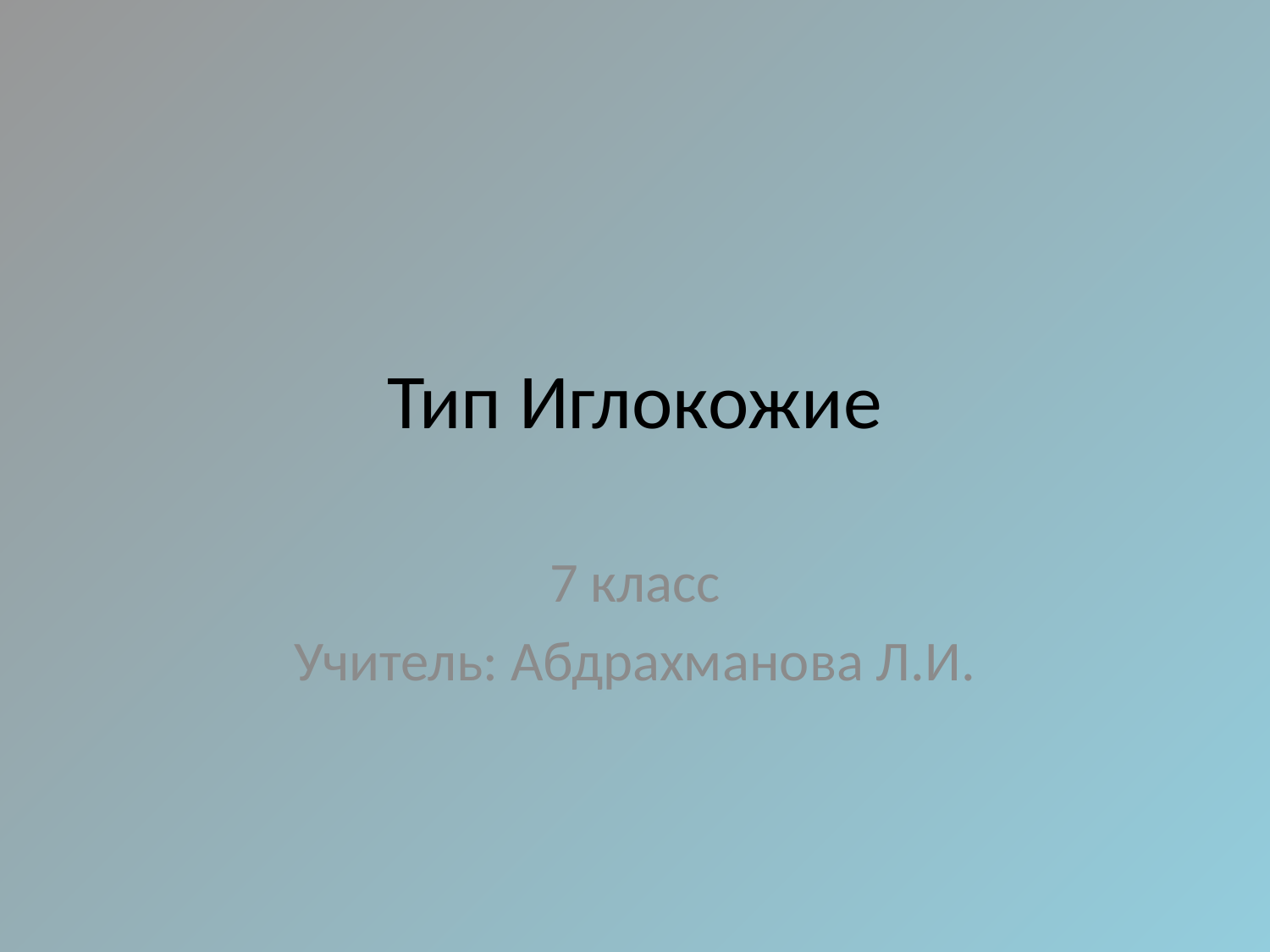

# Тип Иглокожие
7 класс
Учитель: Абдрахманова Л.И.